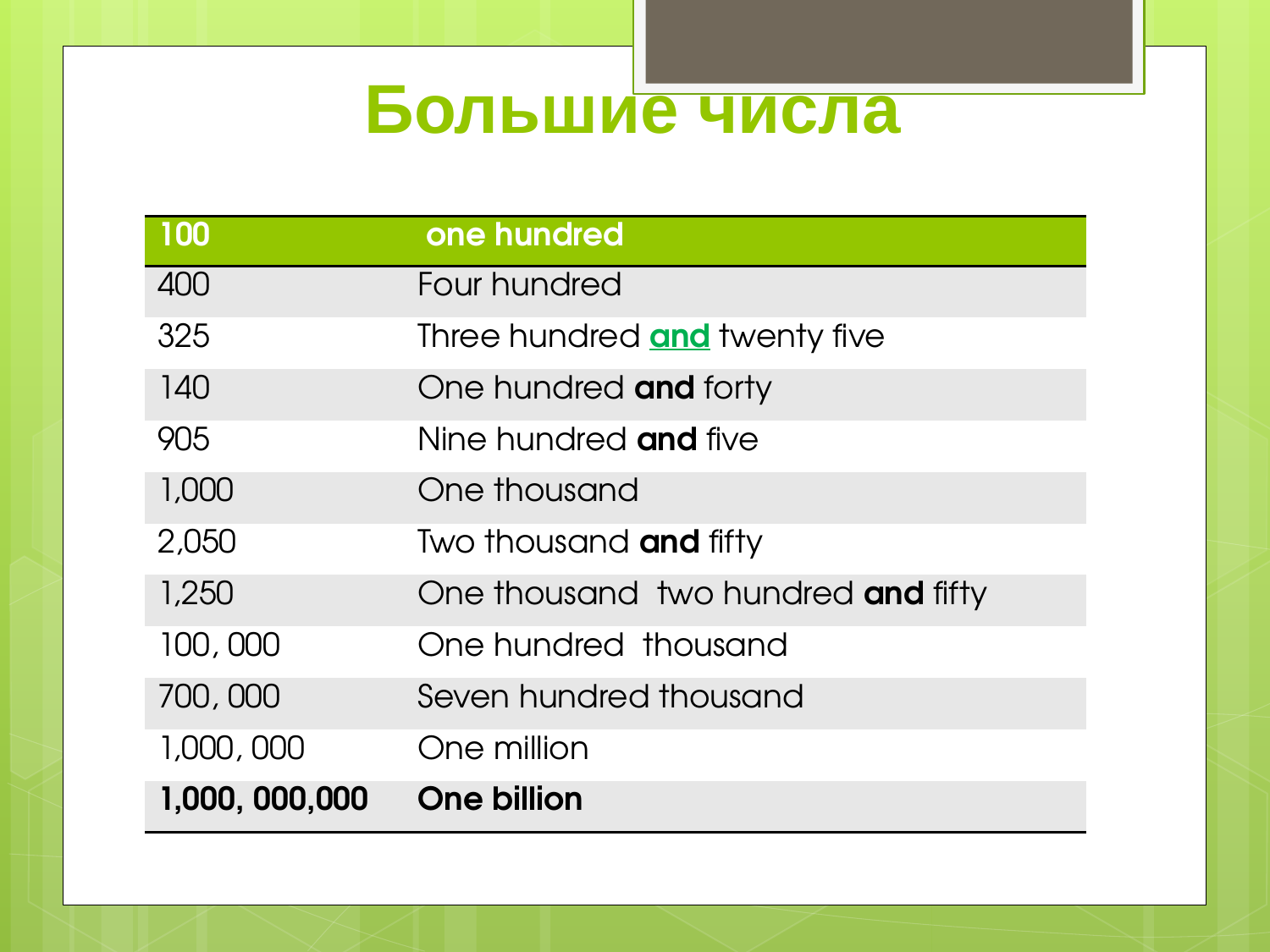

# Большие числа
| 100 | one hundred |
| --- | --- |
| 400 | Four hundred |
| 325 | Three hundred and twenty five |
| 140 | One hundred and forty |
| 905 | Nine hundred and five |
| 1,000 | One thousand |
| 2,050 | Two thousand and fifty |
| 1,250 | One thousand two hundred and fifty |
| 100, 000 | One hundred thousand |
| 700, 000 | Seven hundred thousand |
| 1,000, 000 | One million |
| 1,000, 000,000 | One billion |